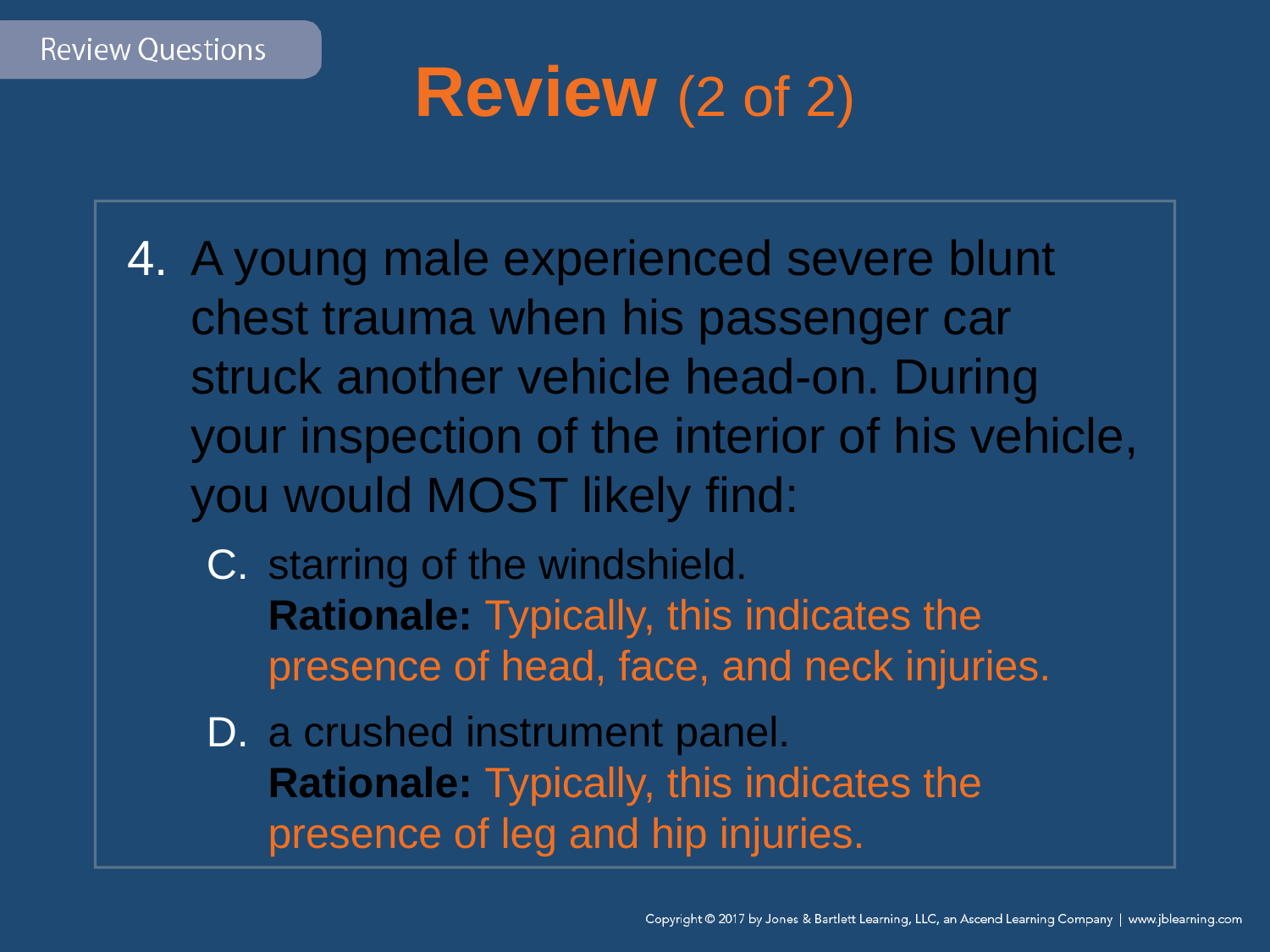

# Review (2 of 2)
A young male experienced severe blunt chest trauma when his passenger car struck another vehicle head-on. During your inspection of the interior of his vehicle, you would MOST likely find:
starring of the windshield.
Rationale: Typically, this indicates the presence of head, face, and neck injuries.
a crushed instrument panel.
Rationale: Typically, this indicates the presence of leg and hip injuries.